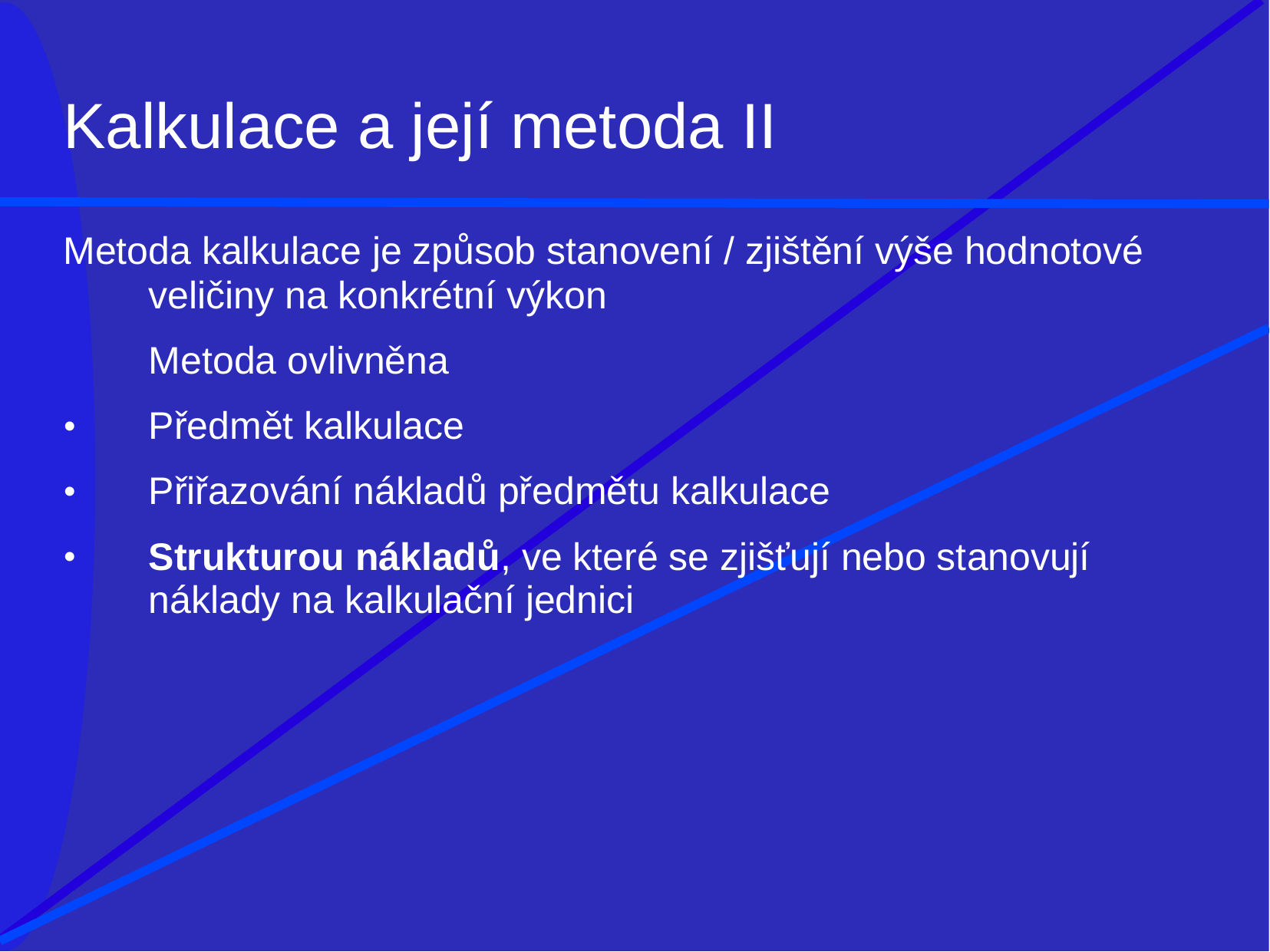

# Kalkulace a její metoda II
Metoda kalkulace je způsob stanovení / zjištění výše hodnotové
veličiny na konkrétní výkon
Metoda ovlivněna
Předmět kalkulace
Přiřazování nákladů předmětu kalkulace
Strukturou nákladů, ve které se zjišťují nebo stanovují náklady na kalkulační jednici
•
•
•